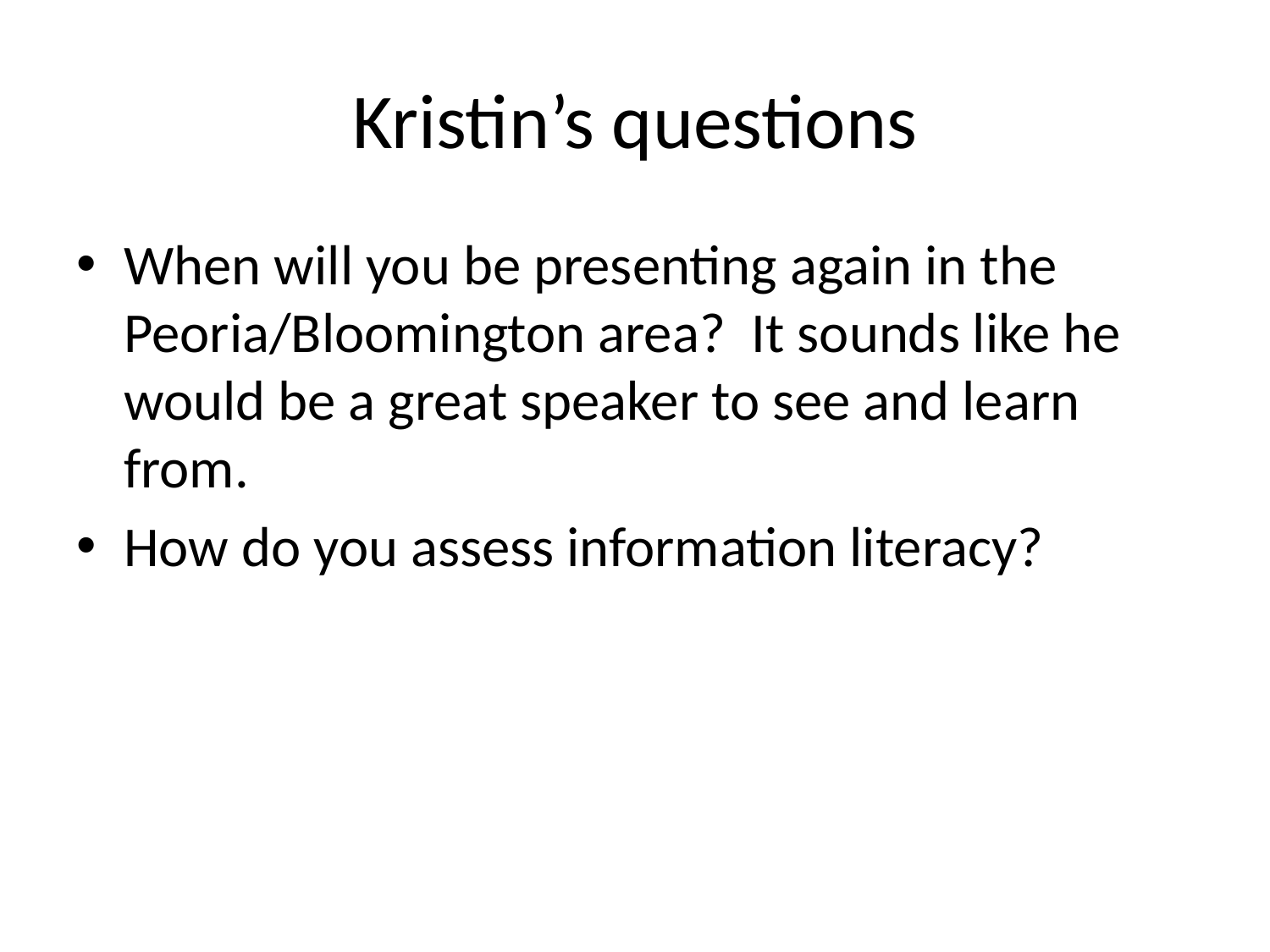

# Kristin’s questions
When will you be presenting again in the Peoria/Bloomington area?  It sounds like he would be a great speaker to see and learn from.
How do you assess information literacy?